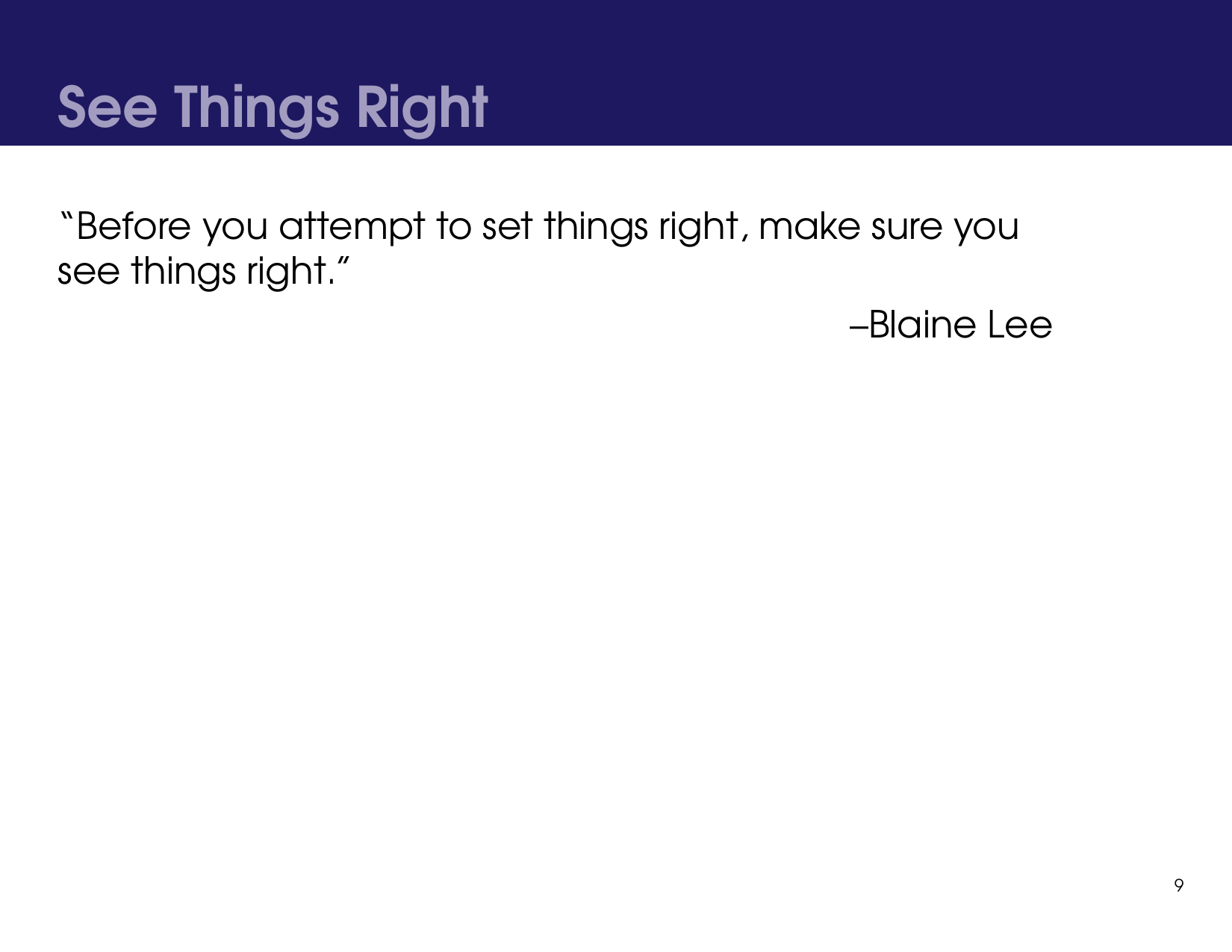

# See Things Right
“Before you attempt to set things right, make sure you see things right.”
–Blaine Lee
9